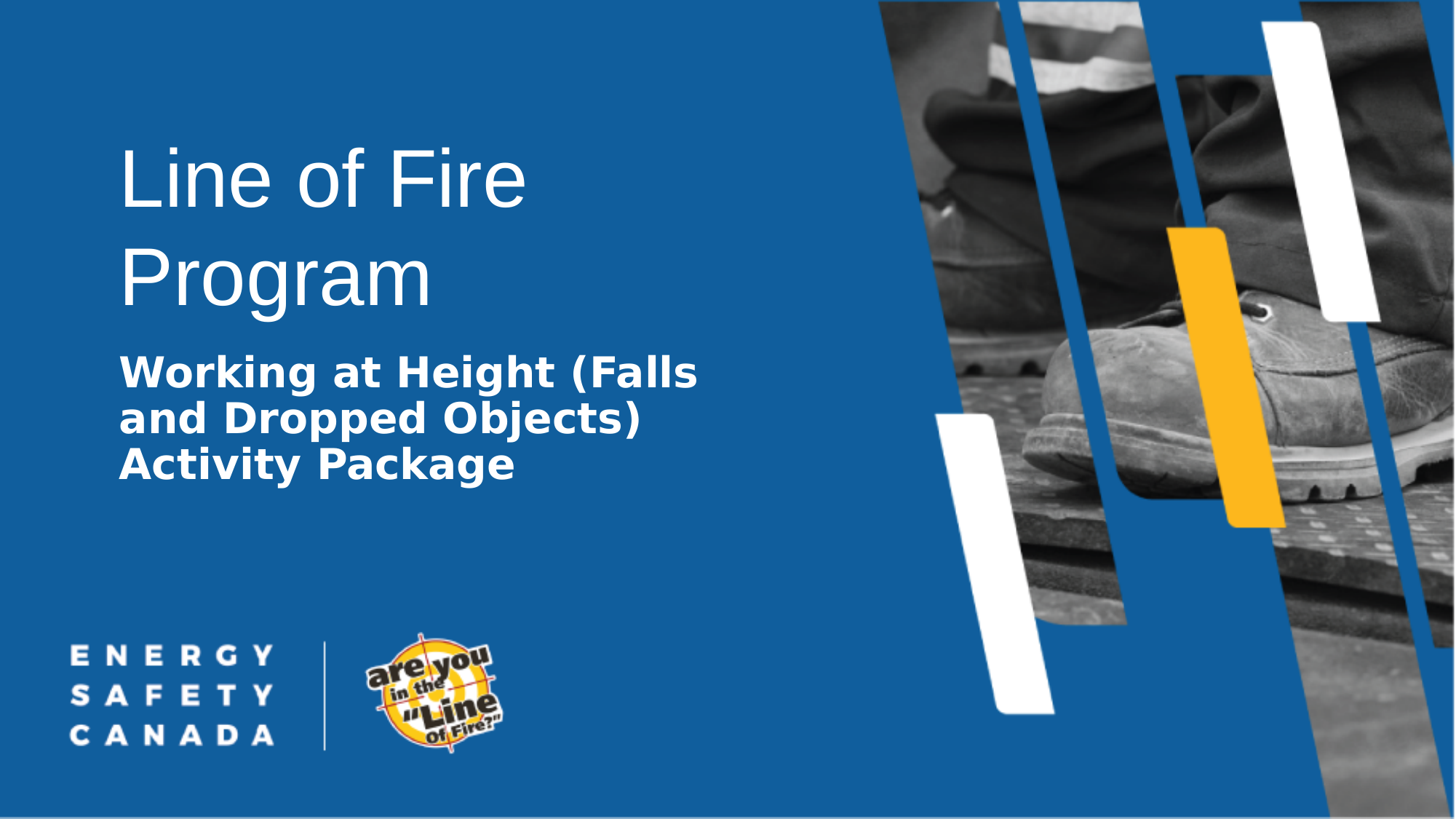

Line of Fire Program
Working at Height (Falls and Dropped Objects) Activity Package